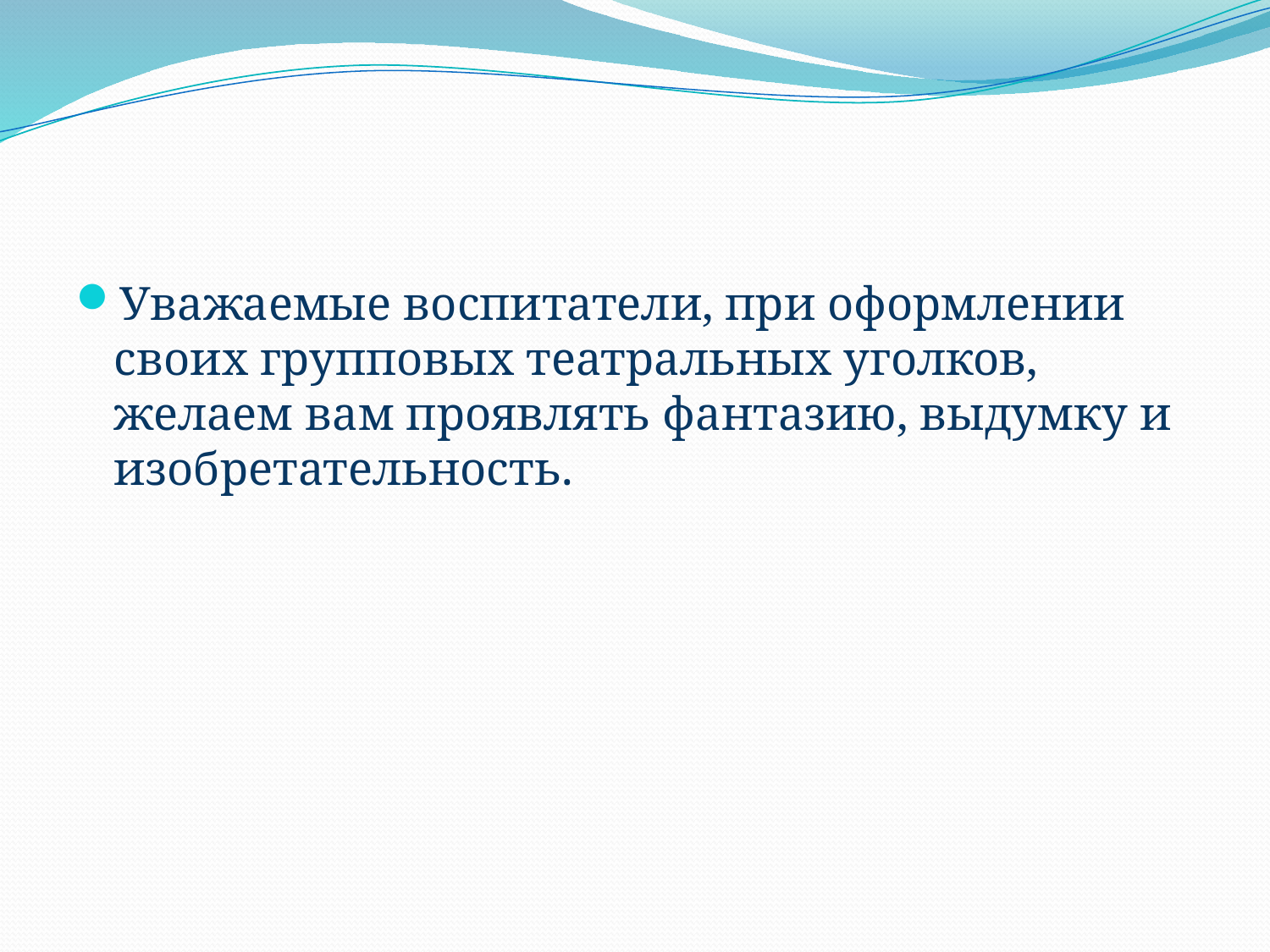

#
Уважаемые воспитатели, при оформлении своих групповых театральных уголков, желаем вам проявлять фантазию, выдумку и изобретательность.